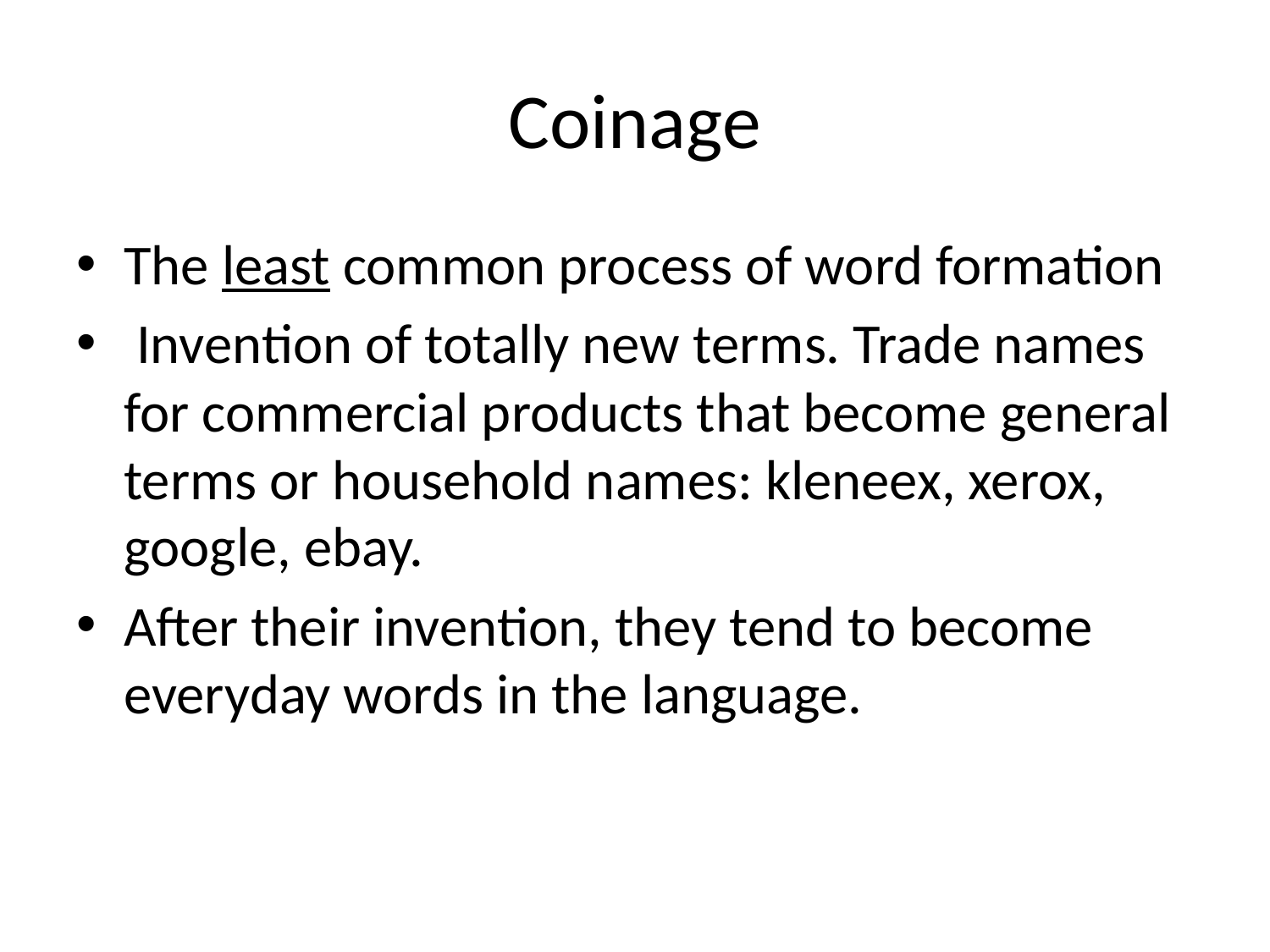

# Coinage
The least common process of word formation
 Invention of totally new terms. Trade names for commercial products that become general terms or household names: kleneex, xerox, google, ebay.
After their invention, they tend to become everyday words in the language.